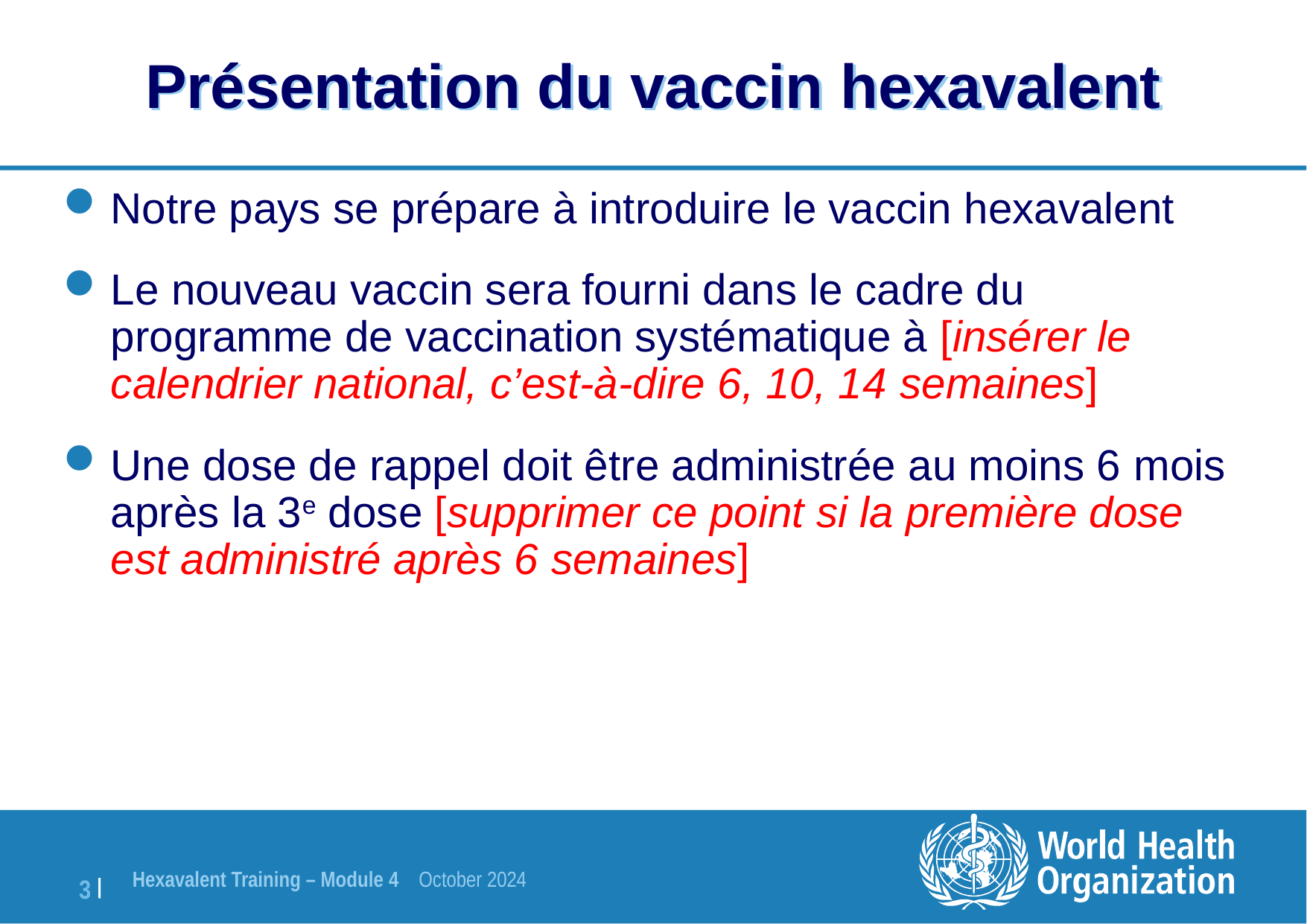

# Présentation du vaccin hexavalent
Notre pays se prépare à introduire le vaccin hexavalent
Le nouveau vaccin sera fourni dans le cadre du programme de vaccination systématique à [insérer le calendrier national, c’est-à-dire 6, 10, 14 semaines]
Une dose de rappel doit être administrée au moins 6 mois après la 3e dose [supprimer ce point si la première dose est administré après 6 semaines]